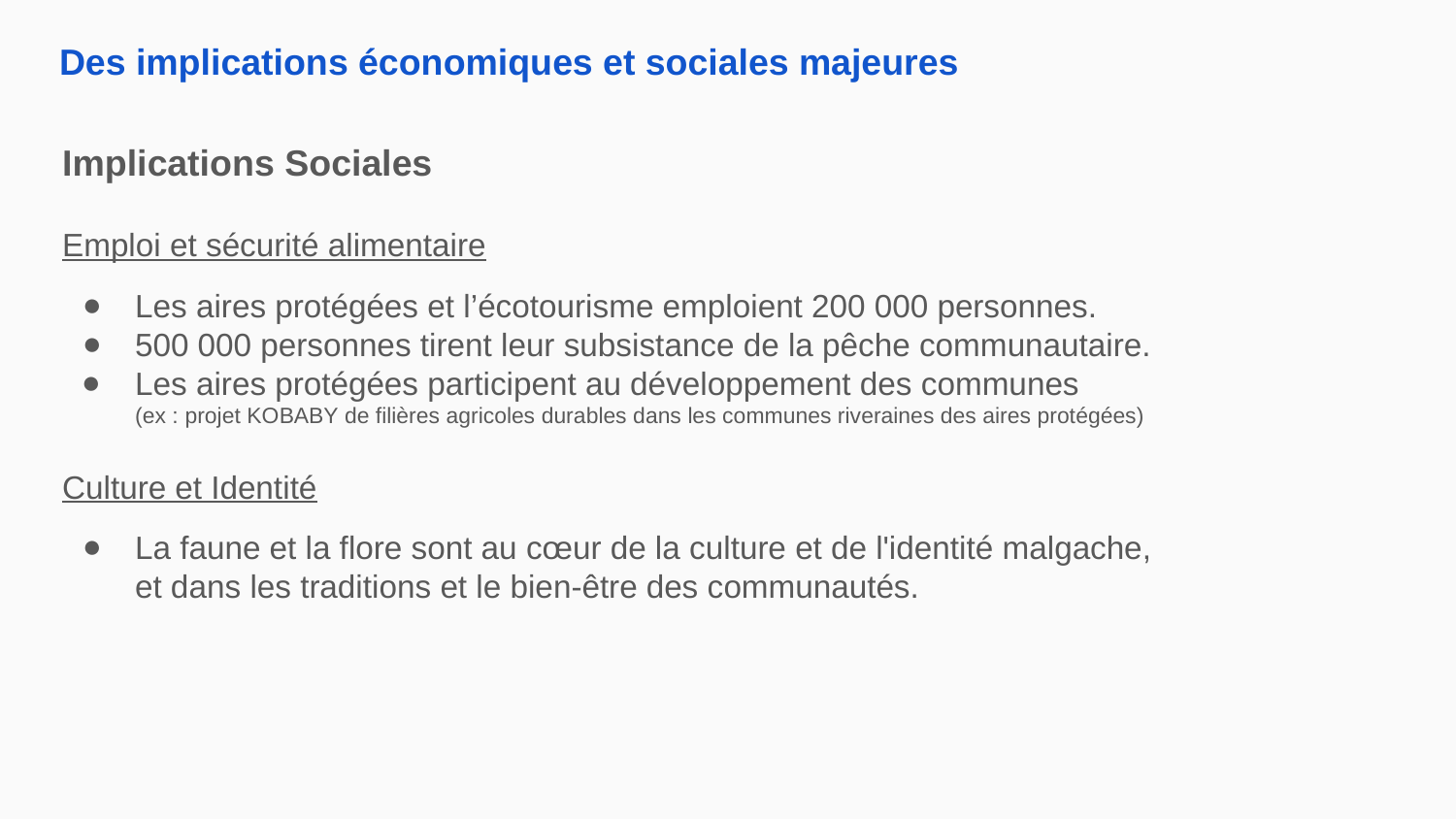

# Des implications économiques et sociales majeures

Implications Sociales

Emploi et sécurité alimentaire
Les aires protégées et l’écotourisme emploient 200 000 personnes.
500 000 personnes tirent leur subsistance de la pêche communautaire.
Les aires protégées participent au développement des communes
(ex : projet KOBABY de filières agricoles durables dans les communes riveraines des aires protégées)

Culture et Identité
La faune et la flore sont au cœur de la culture et de l'identité malgache,
et dans les traditions et le bien-être des communautés.